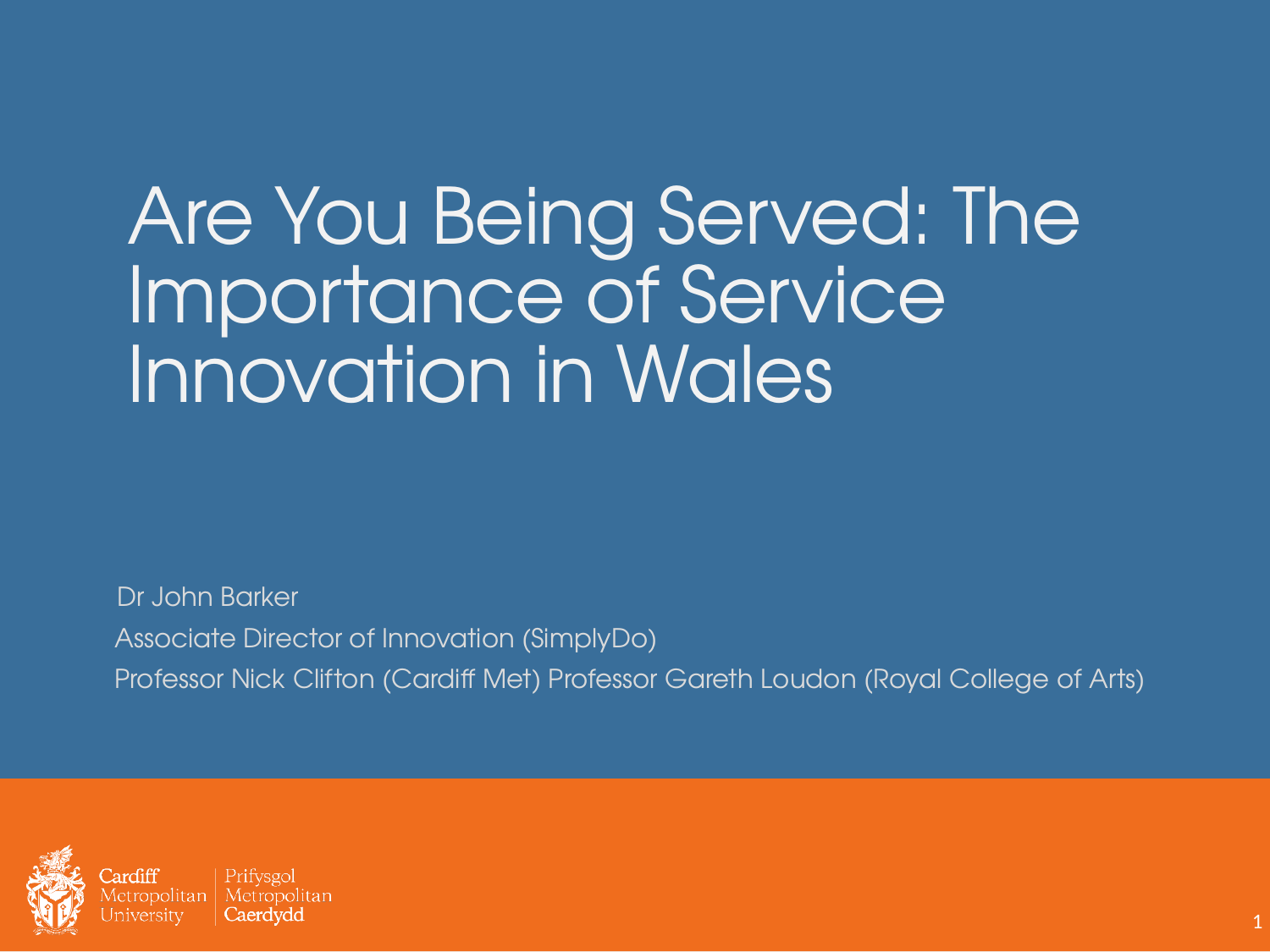

# Are You Being Served: The Importance of Service Innovation in Wales

Dr John Barker
Associate Director of Innovation (SimplyDo)
Professor Nick Clifton (Cardiff Met) Professor Gareth Loudon (Royal College of Arts)

1